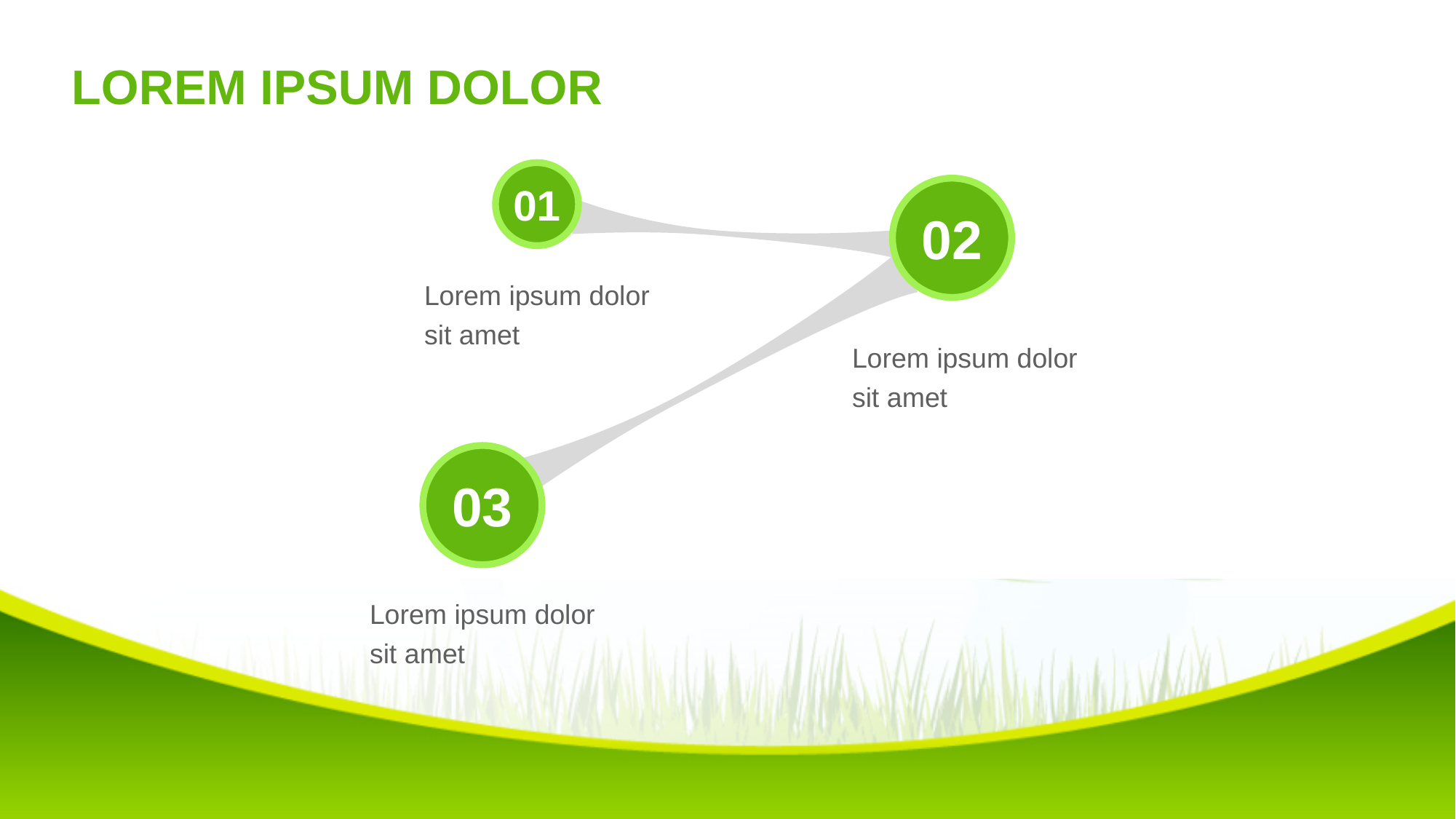

LOREM IPSUM DOLOR
01
02

Lorem ipsum dolor sit amet
Lorem ipsum dolor sit amet

03
Lorem ipsum dolor sit amet